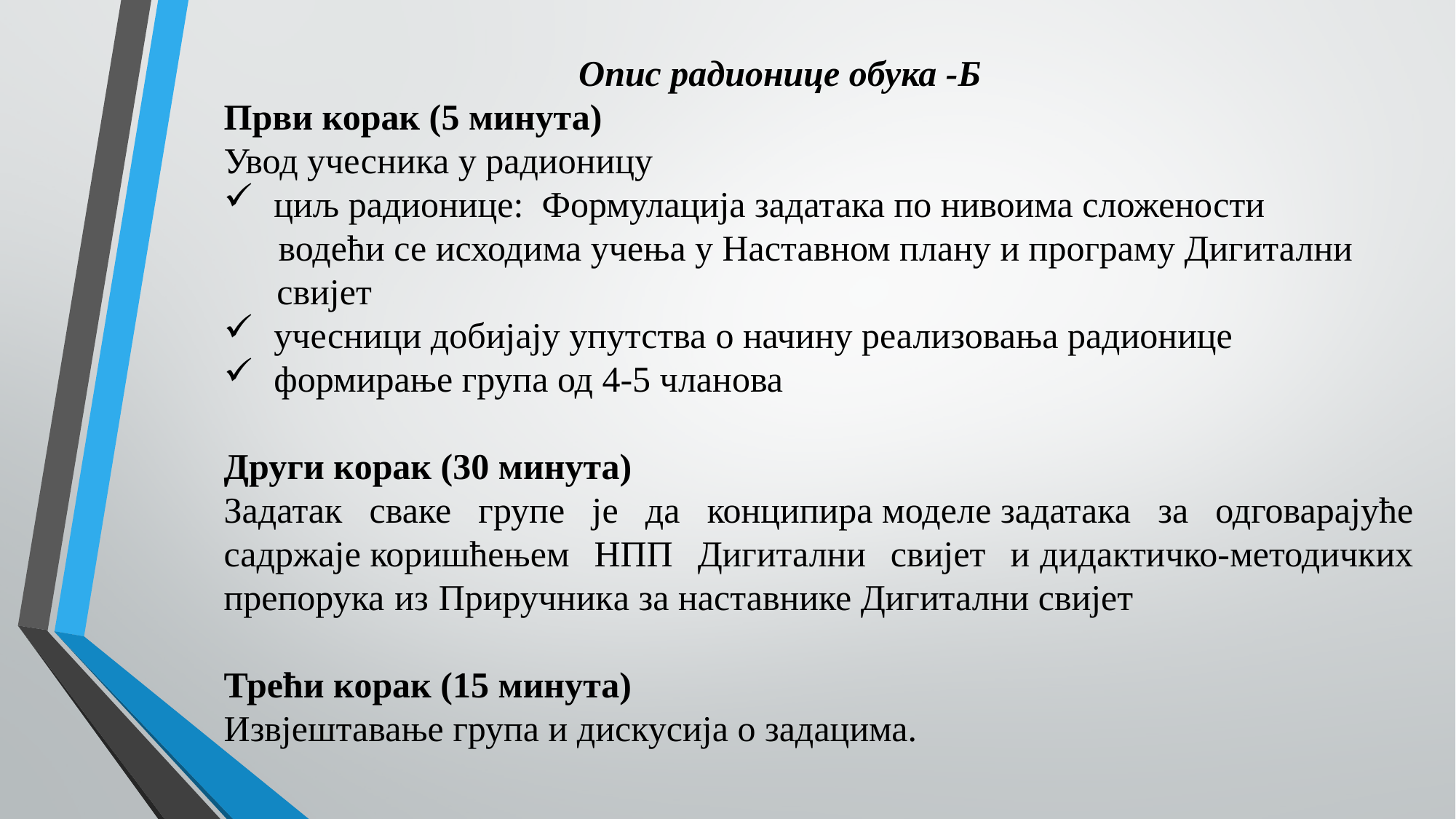

Опис радионице обука -Б
Први корак (5 минута)
Увод учесника у радионицу
 циљ радионице:  Формулација задатака по нивоима сложености
      водећи се исходима учења у Наставном плану и програму Дигитални свијет
 учесници добијају упутства о начину реализовања радионице
 формирање група од 4-5 чланова

Други корак (30 минута)
Задатак сваке групе је да конципира моделе задатака за одговарајуће садржаје коришћењем НПП Дигитални свијет и дидактичко-методичких препорука из Приручника за наставнике Дигитални свијет

Трећи корак (15 минута)
Извјештавање група и дискусија о задацима.